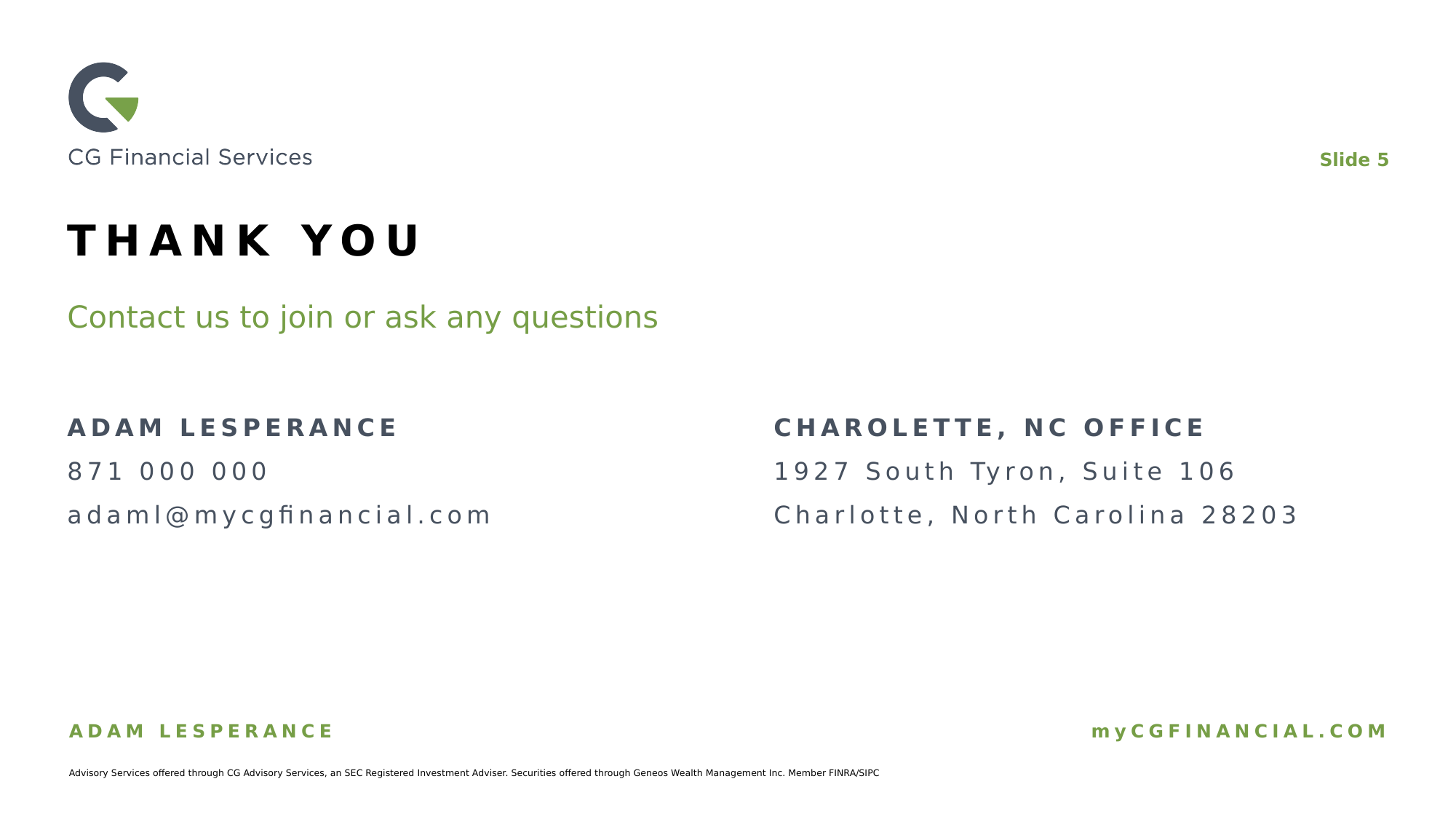

# THANK YOU
Contact us to join or ask any questions
CHAROLETTE, NC OFFICE
1927 South Tyron, Suite 106
Charlotte, North Carolina 28203

ADAM LESPERANCE
871 000 000
adaml@mycgfinancial.com